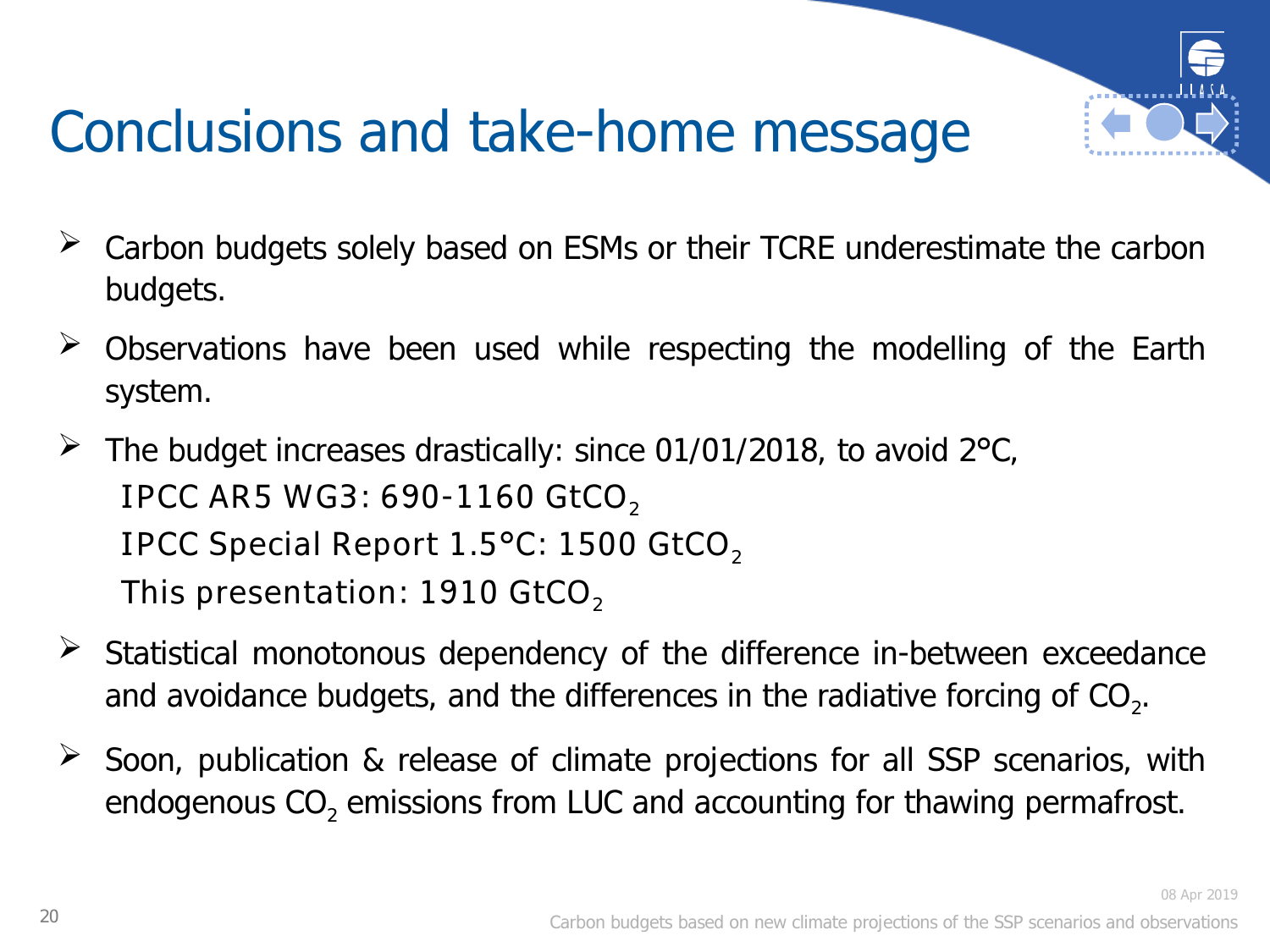

# Conclusions and take-home message

Carbon budgets solely based on ESMs or their TCRE underestimate the carbon budgets.
Observations have been used while respecting the modelling of the Earth system.
The budget increases drastically: since 01/01/2018, to avoid 2°C,
IPCC AR5 WG3: 690-1160 GtCO2
IPCC Special Report 1.5°C: 1500 GtCO2
This presentation: 1910 GtCO2
Statistical monotonous dependency of the difference in-between exceedance and avoidance budgets, and the differences in the radiative forcing of CO2.
Soon, publication & release of climate projections for all SSP scenarios, with endogenous CO2 emissions from LUC and accounting for thawing permafrost.
20
08 Apr 2019
Carbon budgets based on new climate projections of the SSP scenarios and observations